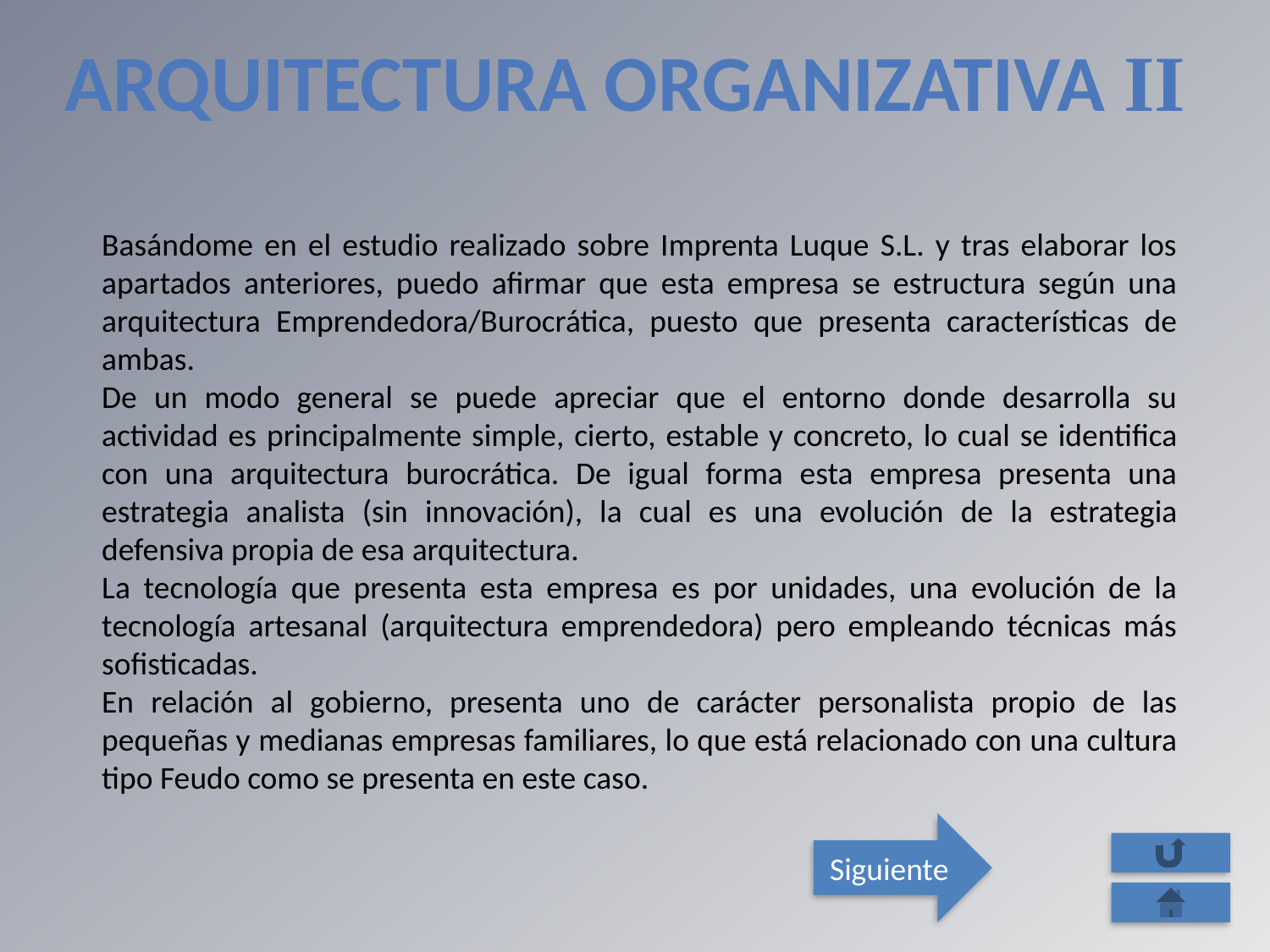

# Arquitectura Organizativa II
Basándome en el estudio realizado sobre Imprenta Luque S.L. y tras elaborar los apartados anteriores, puedo afirmar que esta empresa se estructura según una arquitectura Emprendedora/Burocrática, puesto que presenta características de ambas.
De un modo general se puede apreciar que el entorno donde desarrolla su actividad es principalmente simple, cierto, estable y concreto, lo cual se identifica con una arquitectura burocrática. De igual forma esta empresa presenta una estrategia analista (sin innovación), la cual es una evolución de la estrategia defensiva propia de esa arquitectura.
La tecnología que presenta esta empresa es por unidades, una evolución de la tecnología artesanal (arquitectura emprendedora) pero empleando técnicas más sofisticadas.
En relación al gobierno, presenta uno de carácter personalista propio de las pequeñas y medianas empresas familiares, lo que está relacionado con una cultura tipo Feudo como se presenta en este caso.
Siguiente